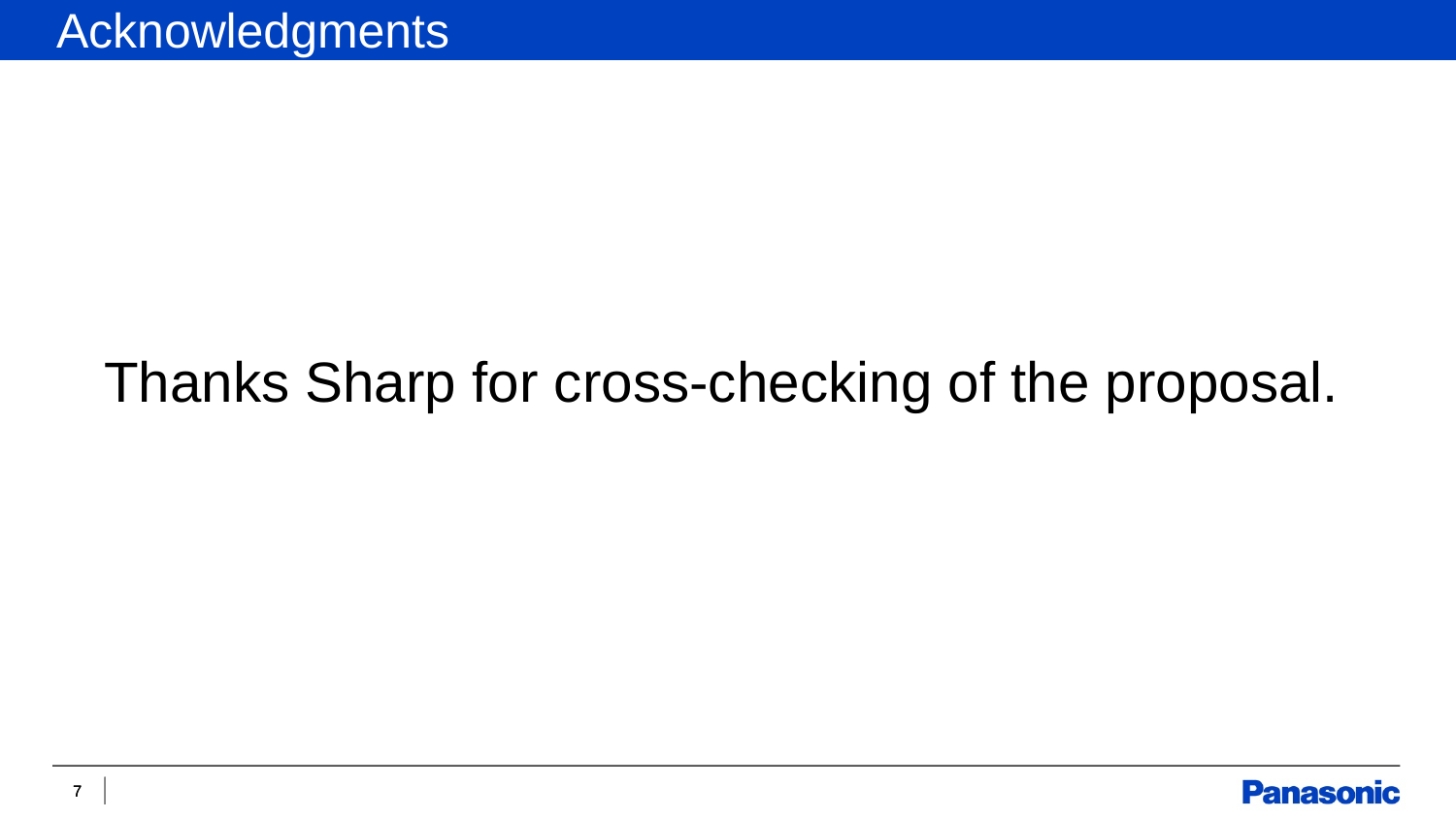

Acknowledgments
Thanks Sharp for cross-checking of the proposal.
7